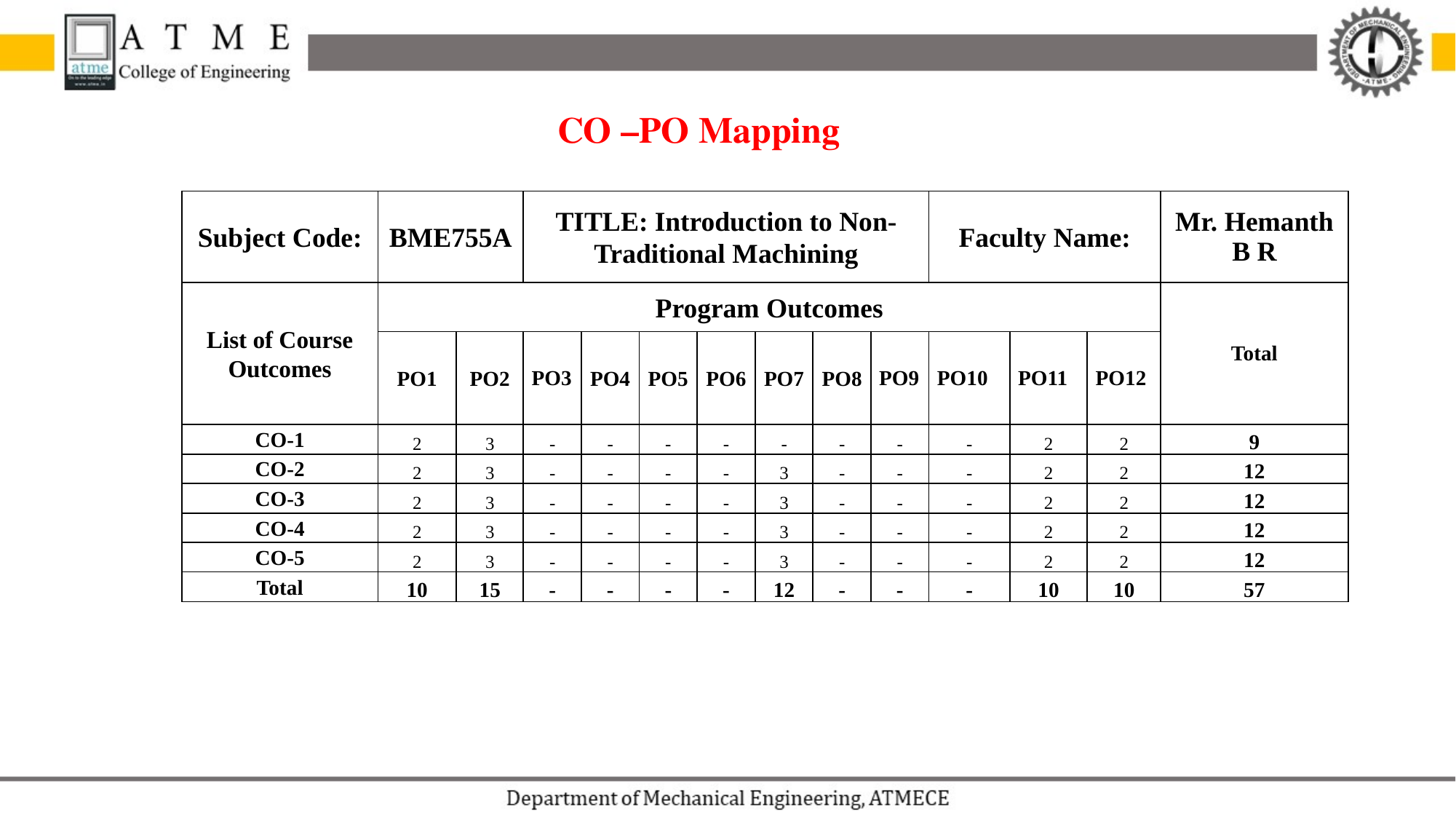

CO –PO Mapping
| Subject Code: | BME755A |  | TITLE: Introduction to Non-Traditional Machining |  |  |  |  |  |  | Faculty Name: |  |  | Mr. Hemanth B R |
| --- | --- | --- | --- | --- | --- | --- | --- | --- | --- | --- | --- | --- | --- |
| List of Course Outcomes | Program Outcomes |  |  |  |  |  |  |  |  |  |  |  | Total |
|  | PO1 | PO2 | PO3 | PO4 | PO5 | PO6 | PO7 | PO8 | PO9 | PO10 | PO11 | PO12 |  |
| CO-1 | 2 | 3 | - | - | - | - | - | - | - | - | 2 | 2 | 9 |
| CO-2 | 2 | 3 | - | - | - | - | 3 | - | - | - | 2 | 2 | 12 |
| CO-3 | 2 | 3 | - | - | - | - | 3 | - | - | - | 2 | 2 | 12 |
| CO-4 | 2 | 3 | - | - | - | - | 3 | - | - | - | 2 | 2 | 12 |
| CO-5 | 2 | 3 | - | - | - | - | 3 | - | - | - | 2 | 2 | 12 |
| Total | 10 | 15 | - | - | - | - | 12 | - | - | - | 10 | 10 | 57 |